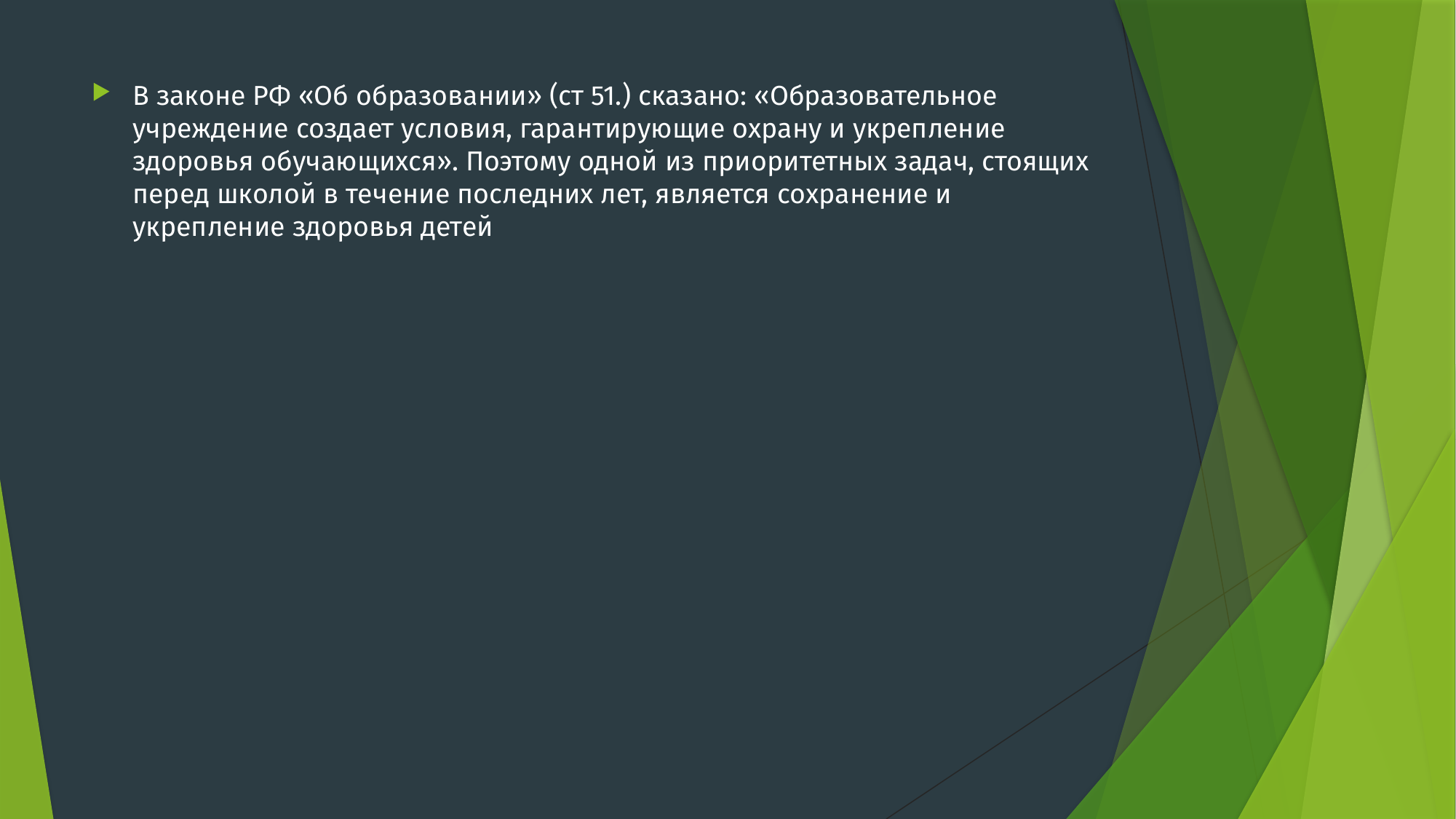

#
В законе РФ «Об образовании» (ст 51.) сказано: «Образовательное учреждение создает условия, гарантирующие охрану и укрепление здоровья обучающихся». Поэтому одной из приоритетных задач, стоящих перед школой в течение последних лет, является сохранение и укрепление здоровья детей